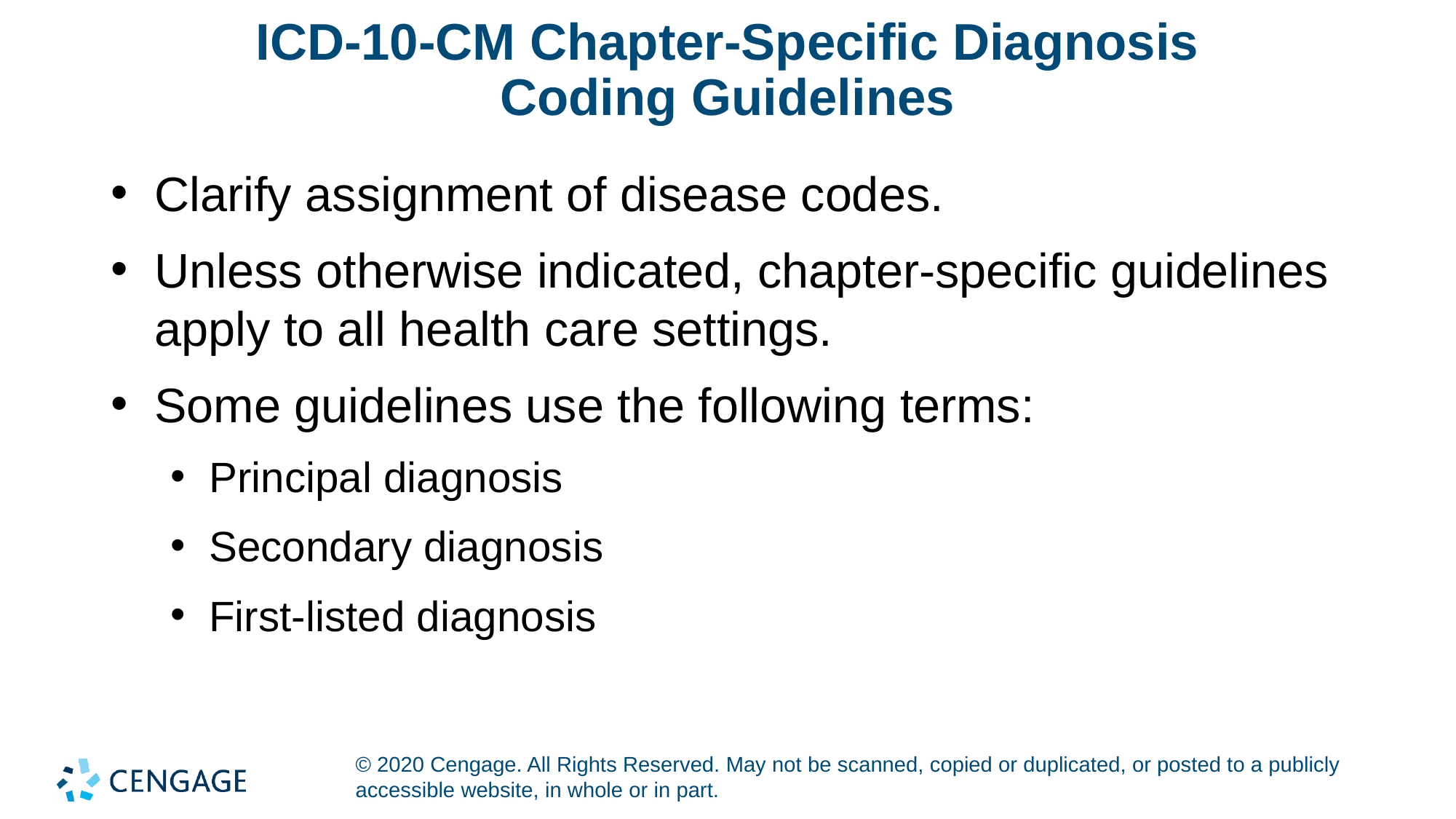

# ICD-10-CM Chapter-Specific Diagnosis Coding Guidelines
Clarify assignment of disease codes.
Unless otherwise indicated, chapter-specific guidelines apply to all health care settings.
Some guidelines use the following terms:
Principal diagnosis
Secondary diagnosis
First-listed diagnosis